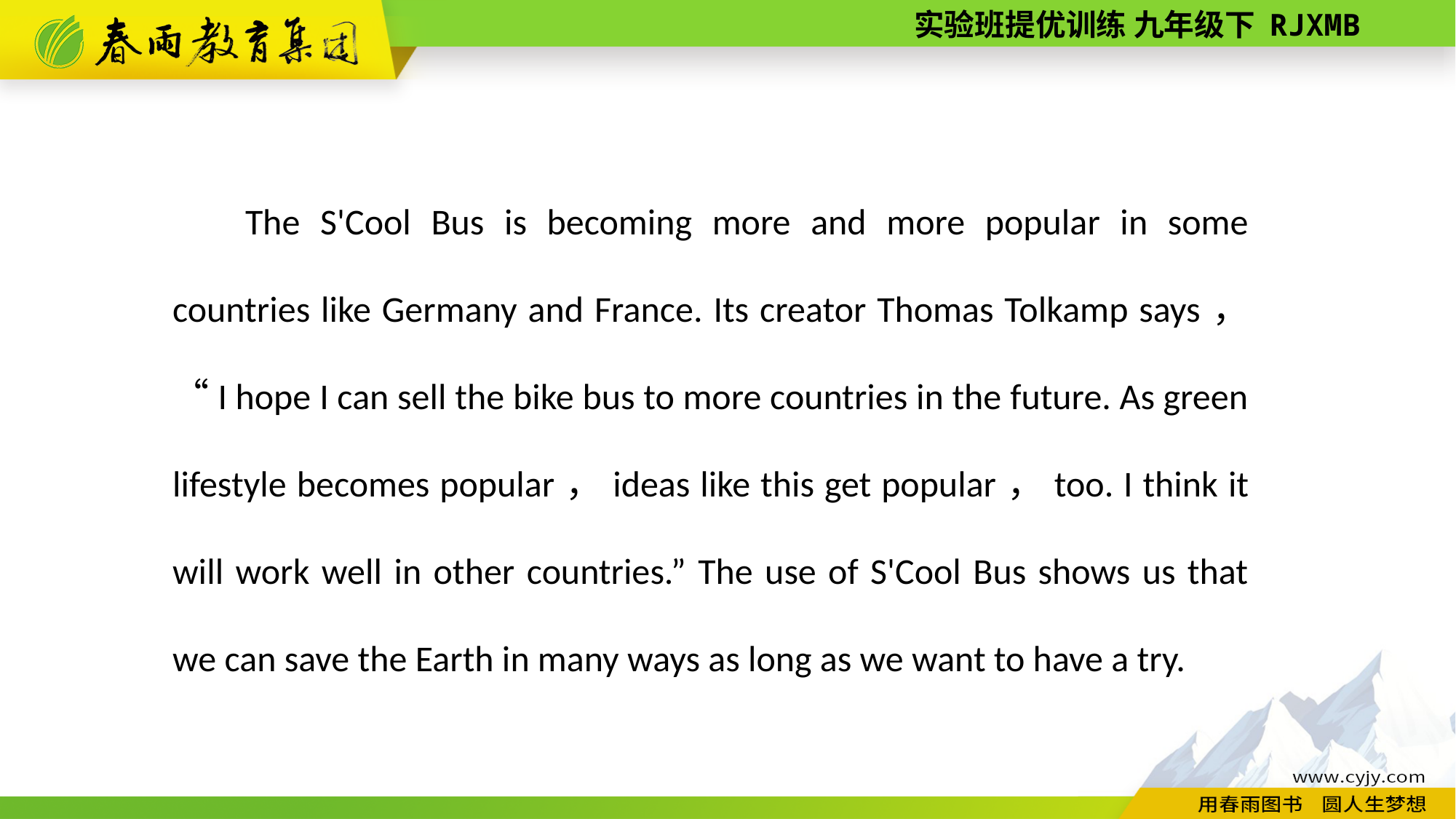

The S'Cool Bus is becoming more and more popular in some countries like Germany and France. Its creator Thomas Tolkamp says，“I hope I can sell the bike bus to more countries in the future. As green lifestyle becomes popular，ideas like this get popular，too. I think it will work well in other countries.” The use of S'Cool Bus shows us that we can save the Earth in many ways as long as we want to have a try.